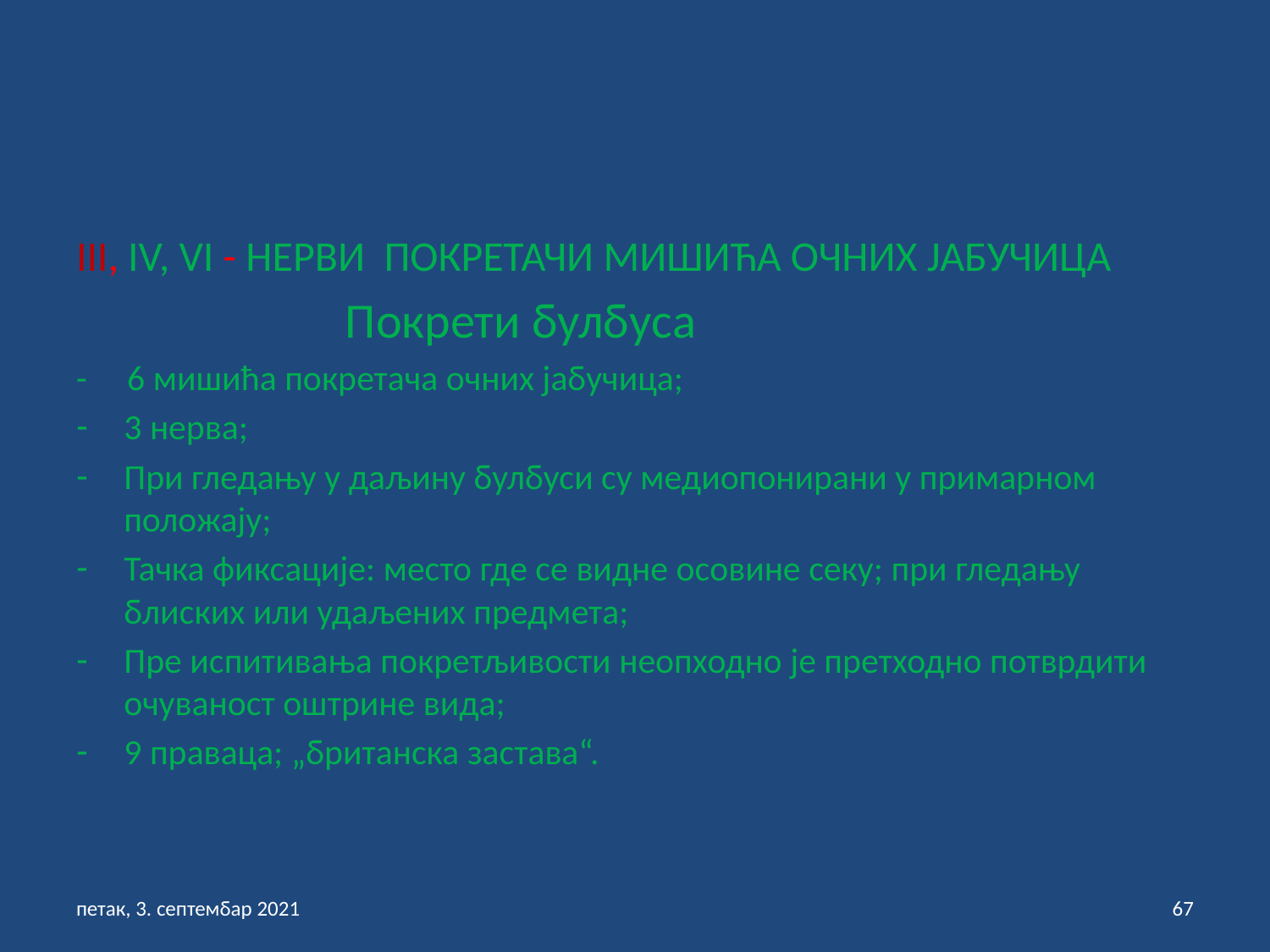

III, IV, VI - НЕРВИ  ПОКРЕТАЧИ МИШИЋА ОЧНИХ ЈАБУЧИЦА
                        Покрети булбуса
-     6 мишића покретача очних јабучица;
3 нерва;
При гледању у даљину булбуси су медиопонирани у примарном положају;
Тачка фиксације: место где се видне осовине секу; при гледању блиских или удаљених предмета;
Пре испитивања покретљивости неопходно је претходно потврдити очуваност оштрине вида;
9 праваца; „британска застава“.
петак, 3. септембар 2021
67